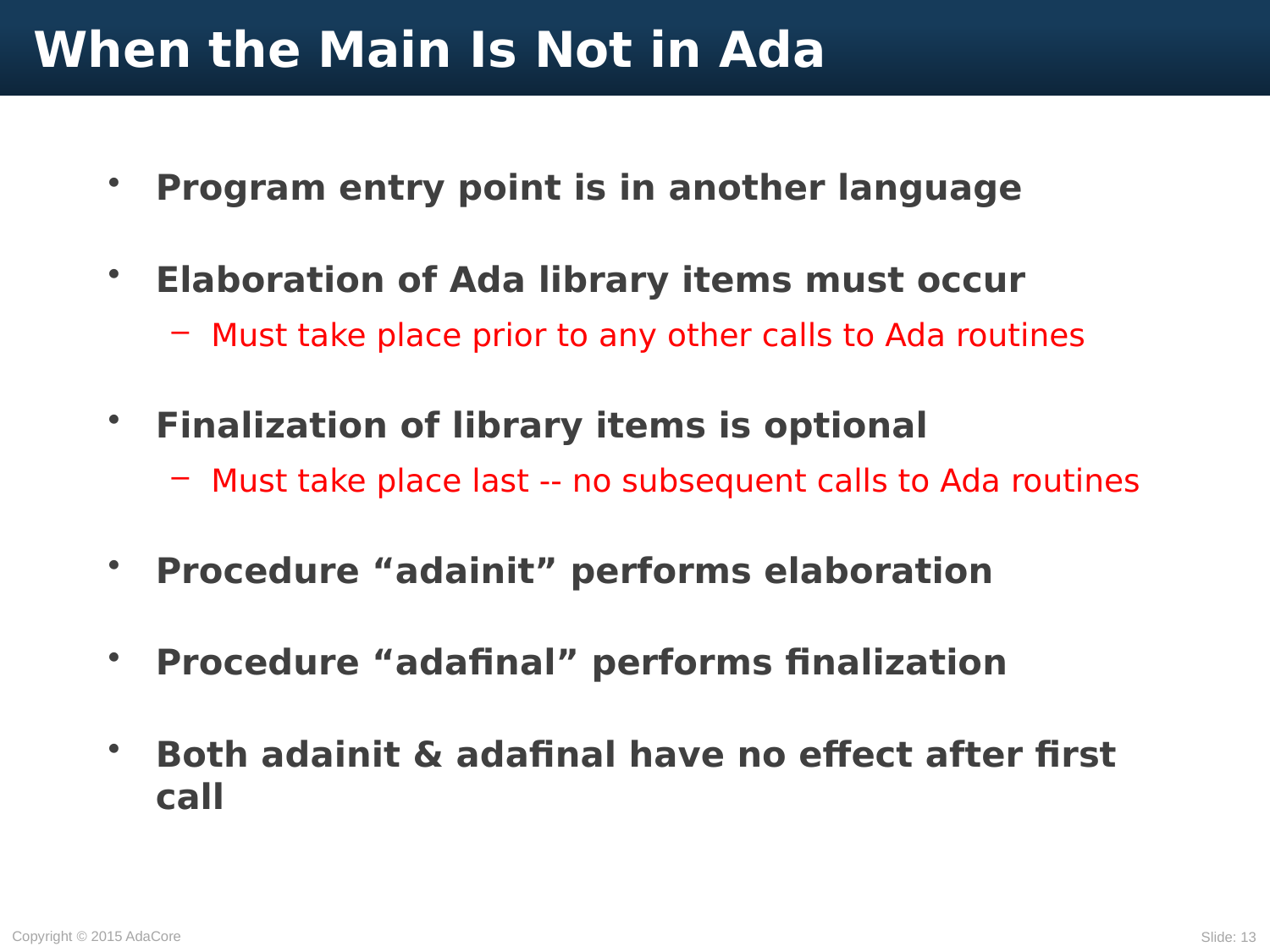

# When the Main Is Not in Ada
Program entry point is in another language
Elaboration of Ada library items must occur
Must take place prior to any other calls to Ada routines
Finalization of library items is optional
Must take place last -- no subsequent calls to Ada routines
Procedure “adainit” performs elaboration
Procedure “adafinal” performs finalization
Both adainit & adafinal have no effect after first call